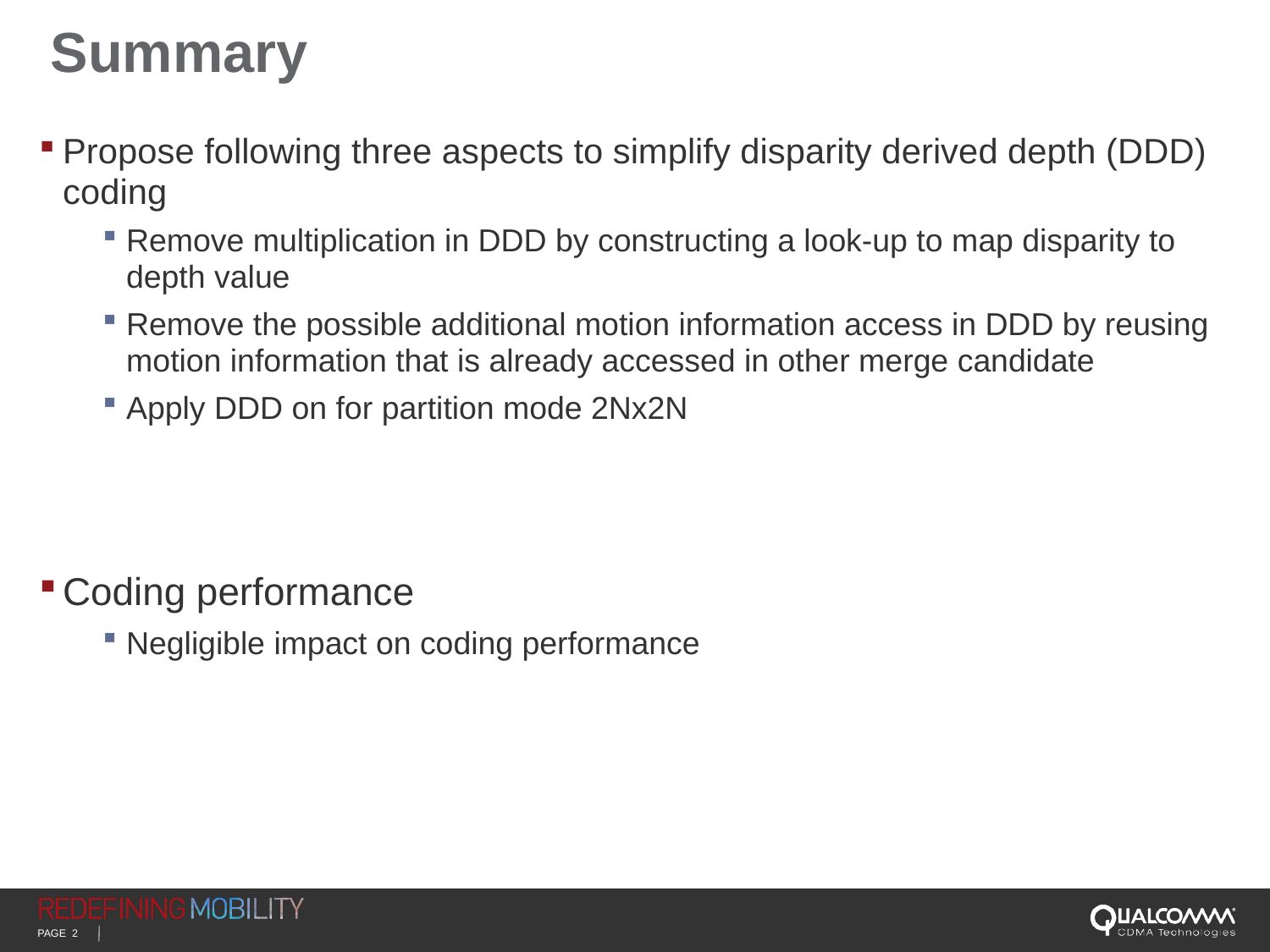

# Summary
Propose following three aspects to simplify disparity derived depth (DDD) coding
Remove multiplication in DDD by constructing a look-up to map disparity to depth value
Remove the possible additional motion information access in DDD by reusing motion information that is already accessed in other merge candidate
Apply DDD on for partition mode 2Nx2N

Coding performance
Negligible impact on coding performance